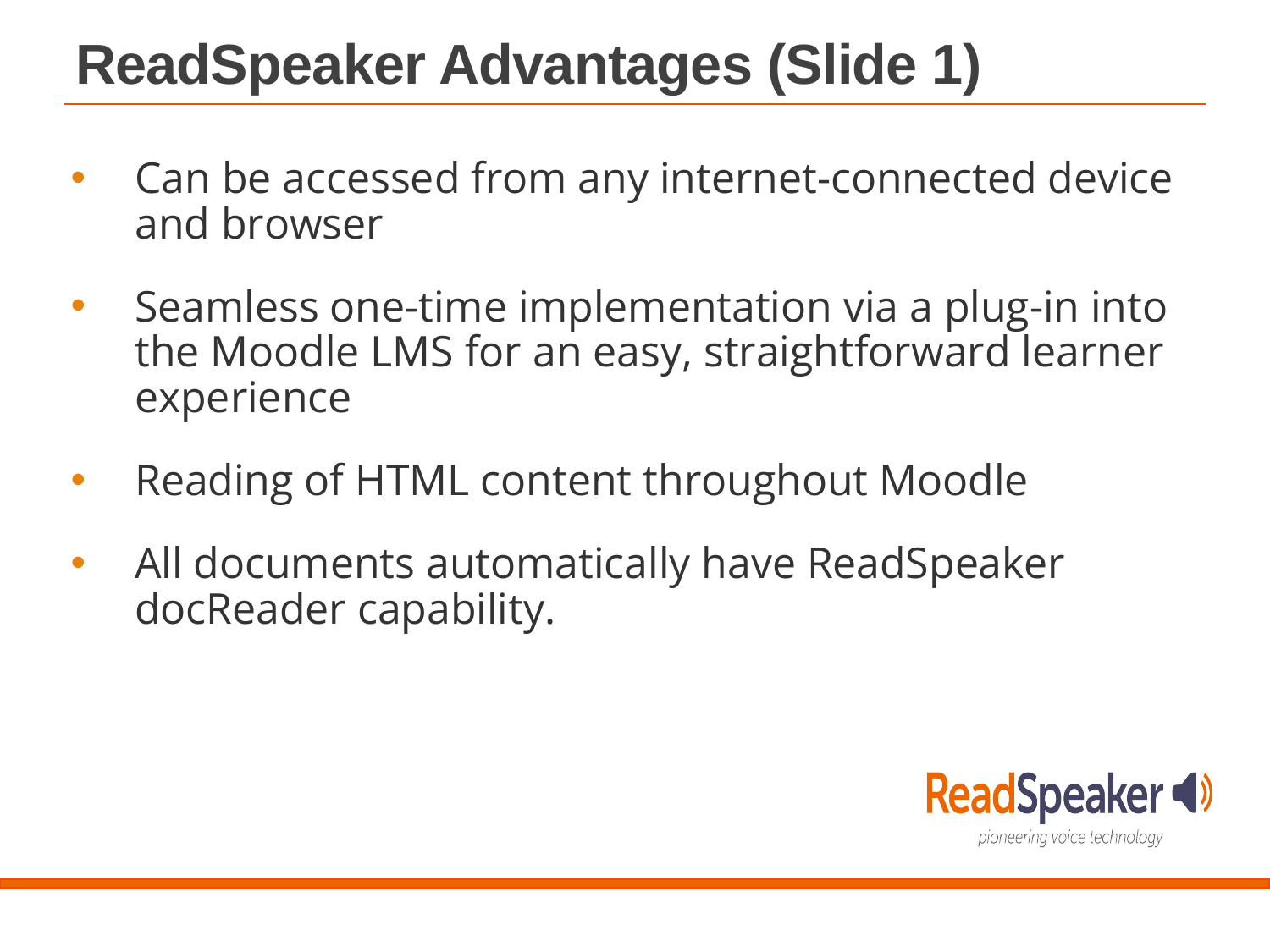

ReadSpeaker Advantages (Slide 1)
Can be accessed from any internet-connected device and browser
Seamless one-time implementation via a plug-in into the Moodle LMS for an easy, straightforward learner experience
Reading of HTML content throughout Moodle
All documents automatically have ReadSpeaker docReader capability.